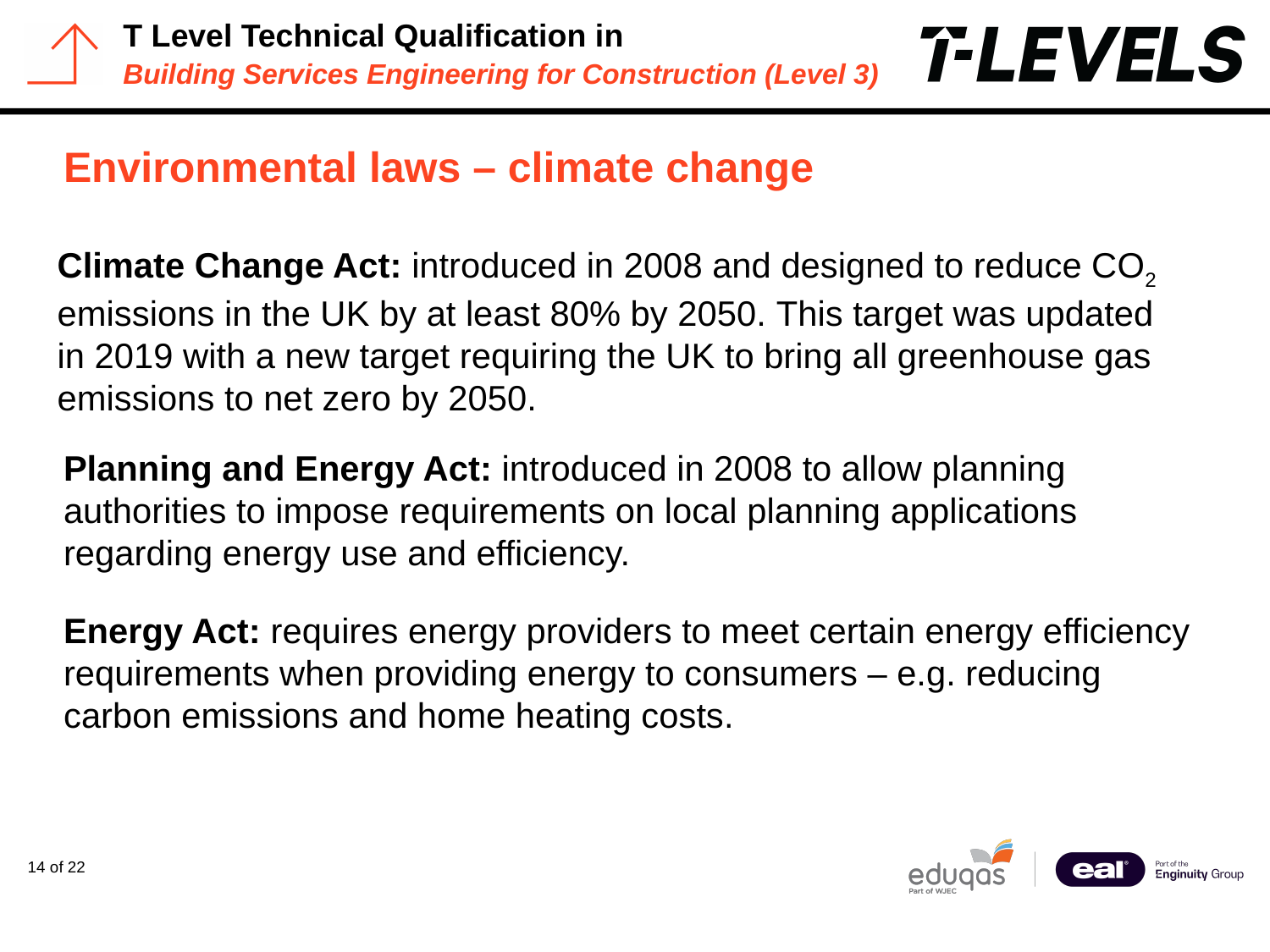

# Environmental laws – climate change
Climate Change Act: introduced in 2008 and designed to reduce CO2 emissions in the UK by at least 80% by 2050. This target was updated in 2019 with a new target requiring the UK to bring all greenhouse gas emissions to net zero by 2050.
Planning and Energy Act: introduced in 2008 to allow planning authorities to impose requirements on local planning applications regarding energy use and efficiency.
Energy Act: requires energy providers to meet certain energy efficiency requirements when providing energy to consumers – e.g. reducing carbon emissions and home heating costs.